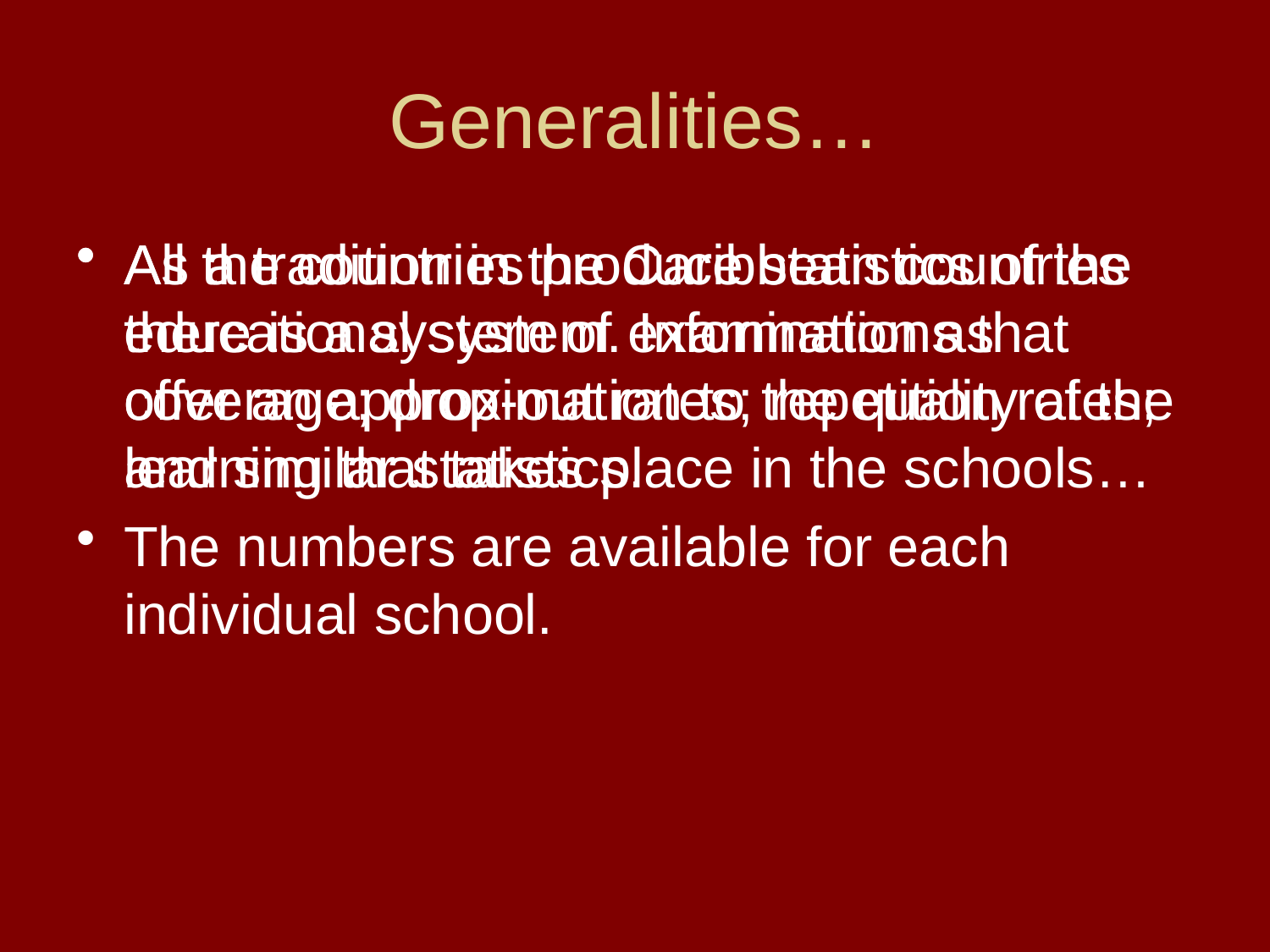

# Generalities…
All the countries produce statistics of the educational system. Information as coverage; drop-out rates; repetition rates; and similar statistics.
The numbers are available for each individual school.
As a tradition in the Caribbean countries there is a system of examinations that offer an approximation to the quality of the learning that takes place in the schools…